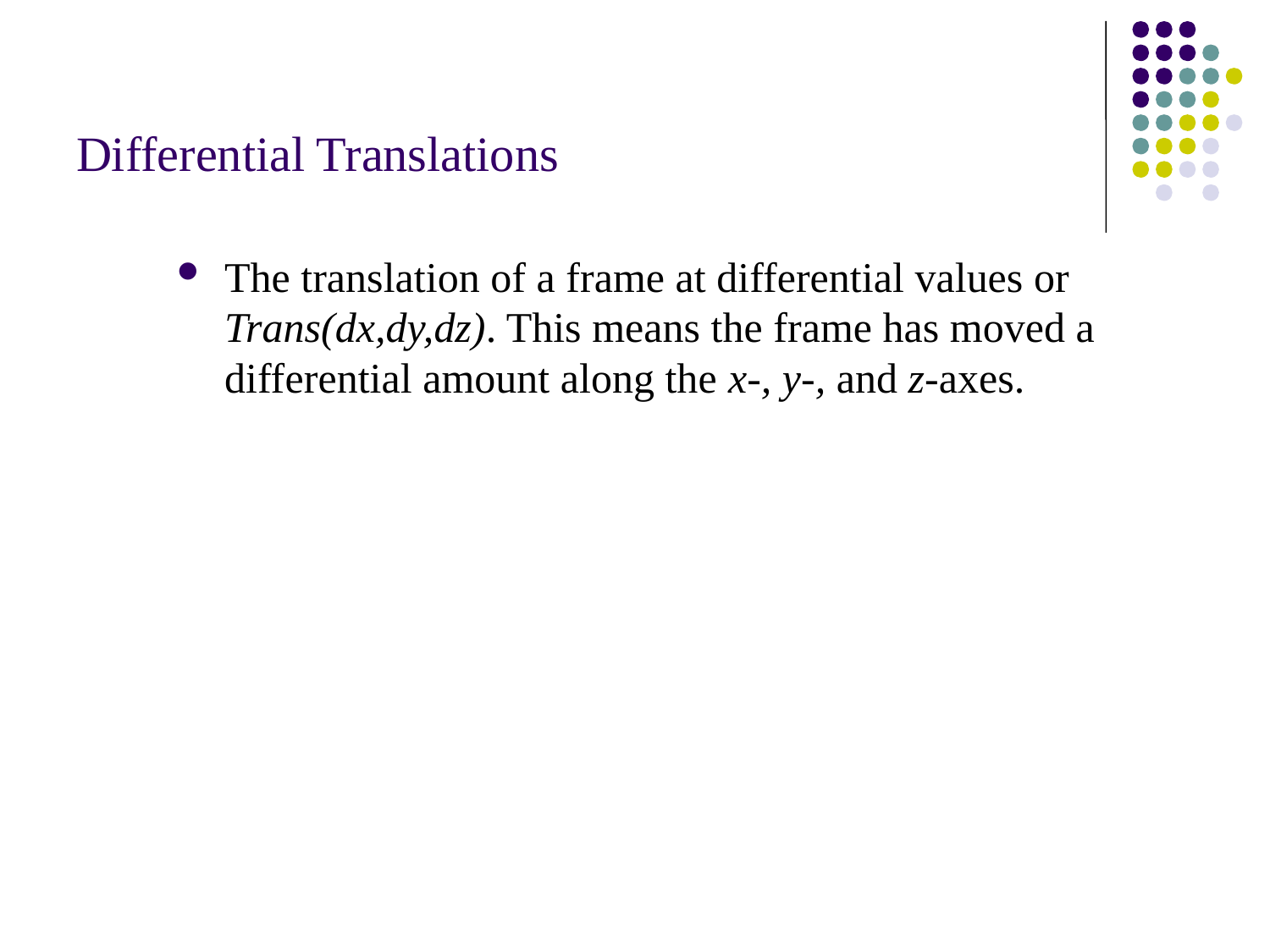

# Differential Translations
The translation of a frame at differential values or Trans(dx,dy,dz). This means the frame has moved a differential amount along the x-, y-, and z-axes.